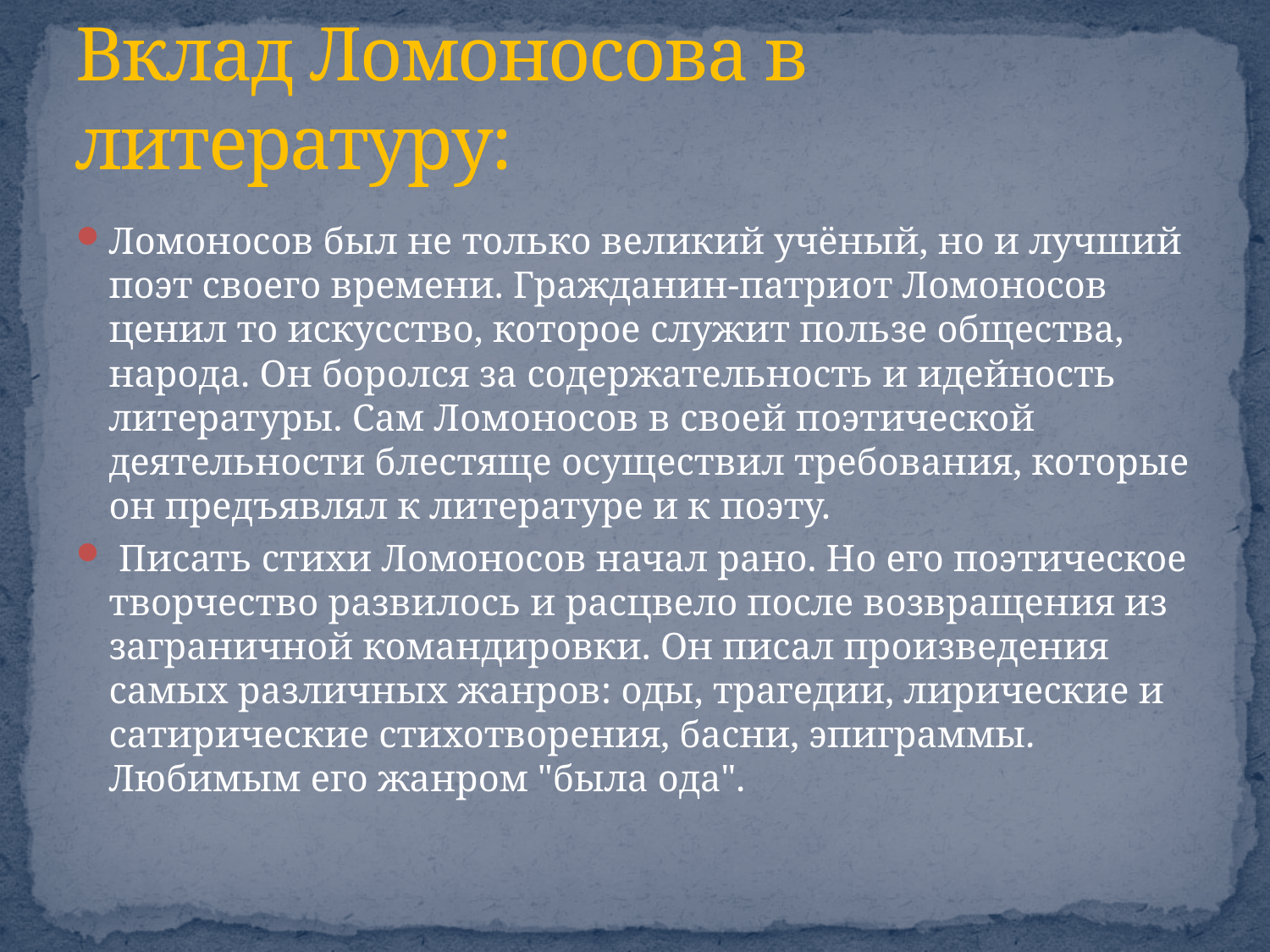

# Вклад Ломоносова в литературу:
Ломоносов был не только великий учёный, но и лучший поэт своего времени. Гражданин-патриот Ломоносов ценил то искусство, которое служит пользе общества, народа. Он боролся за содержательность и идейность литературы. Сам Ломоносов в своей поэтической деятельности блестяще осуществил требования, которые он предъявлял к литературе и к поэту.
 Писать стихи Ломоносов начал рано. Но его поэтическое творчество развилось и расцвело после возвращения из заграничной командировки. Он писал произведения самых различных жанров: оды, трагедии, лирические и сатирические стихотворения, басни, эпиграммы. Любимым его жанром "была ода".